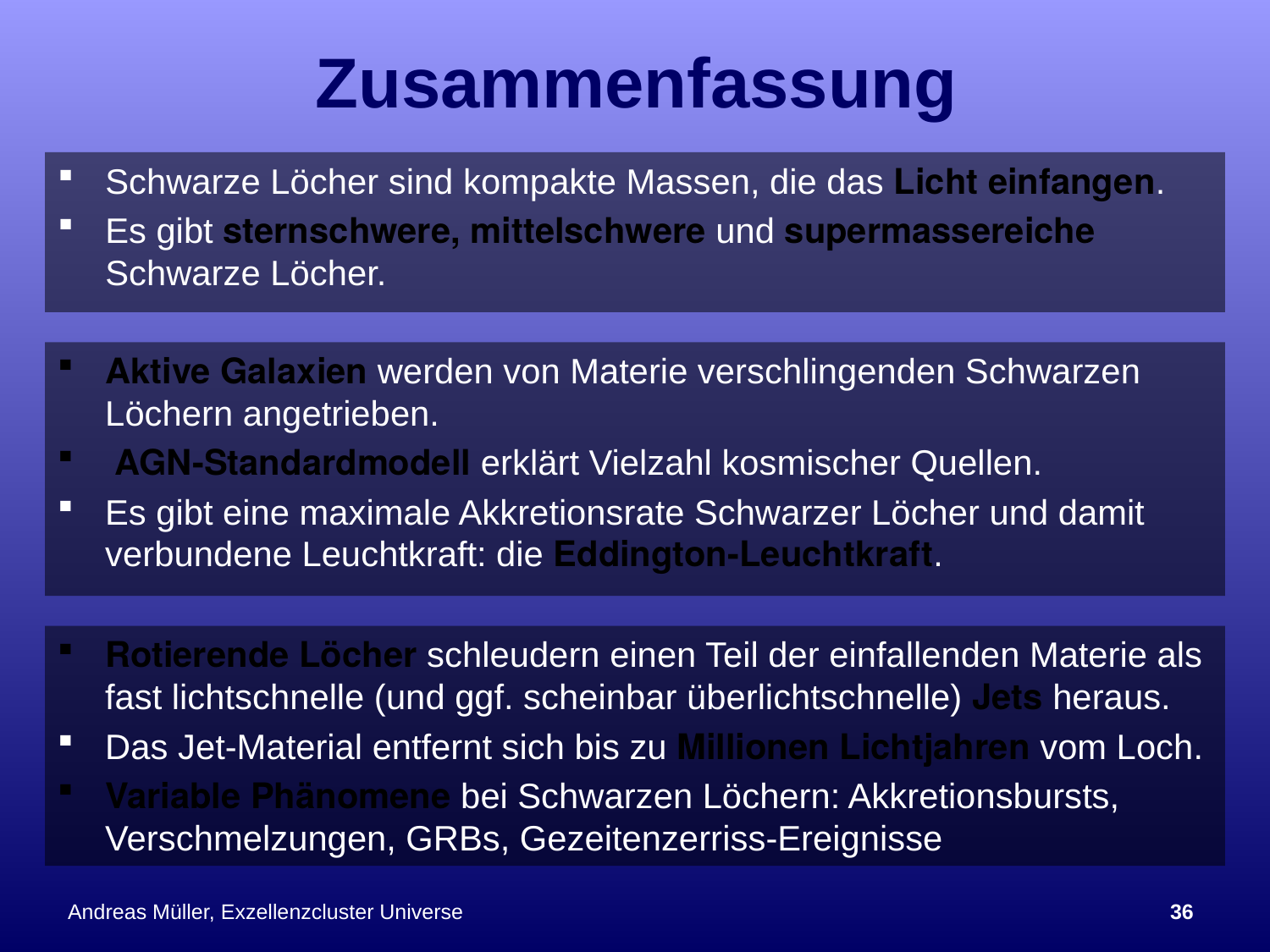

# Zusammenfassung
Schwarze Löcher sind kompakte Massen, die das Licht einfangen.
Es gibt sternschwere, mittelschwere und supermassereiche Schwarze Löcher.
Aktive Galaxien werden von Materie verschlingenden Schwarzen Löchern angetrieben.
 AGN-Standardmodell erklärt Vielzahl kosmischer Quellen.
Es gibt eine maximale Akkretionsrate Schwarzer Löcher und damit verbundene Leuchtkraft: die Eddington-Leuchtkraft.
Rotierende Löcher schleudern einen Teil der einfallenden Materie als fast lichtschnelle (und ggf. scheinbar überlichtschnelle) Jets heraus.
Das Jet-Material entfernt sich bis zu Millionen Lichtjahren vom Loch.
Variable Phänomene bei Schwarzen Löchern: Akkretionsbursts, Verschmelzungen, GRBs, Gezeitenzerriss-Ereignisse

Andreas Müller, Exzellenzcluster Universe

36